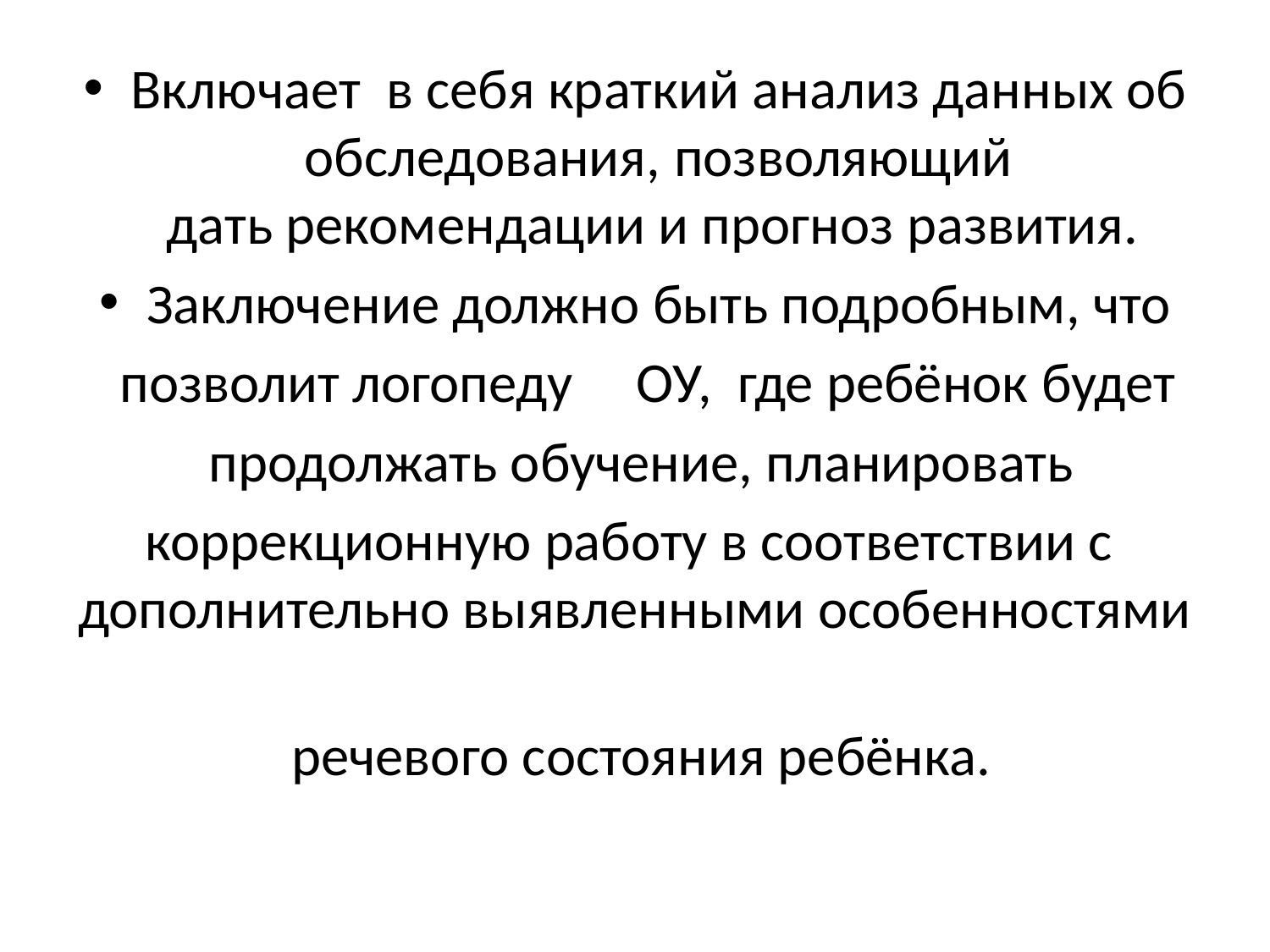

#
Включает  в себя краткий анализ данных об обследования, позволяющий дать рекомендации и прогноз развития.
Заключение должно быть подробным, что
   позволит логопеду     ОУ,  где ребёнок будет
   продолжать обучение, планировать
    коррекционную работу в соответствии с      дополнительно выявленными особенностями
    речевого состояния ребёнка.